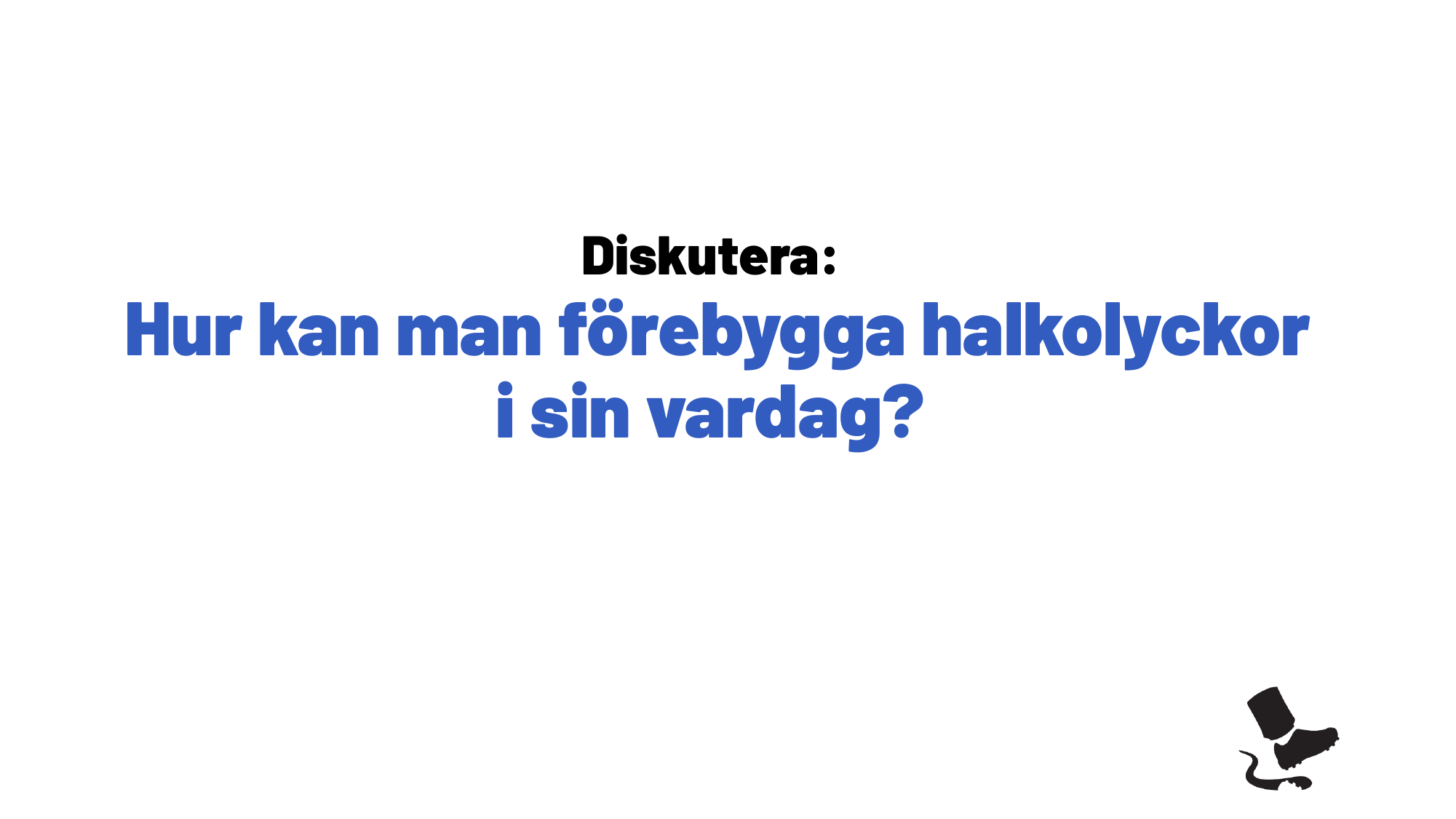

# Diskutera: Hur kan man förebygga halkolyckor i sin vardag?